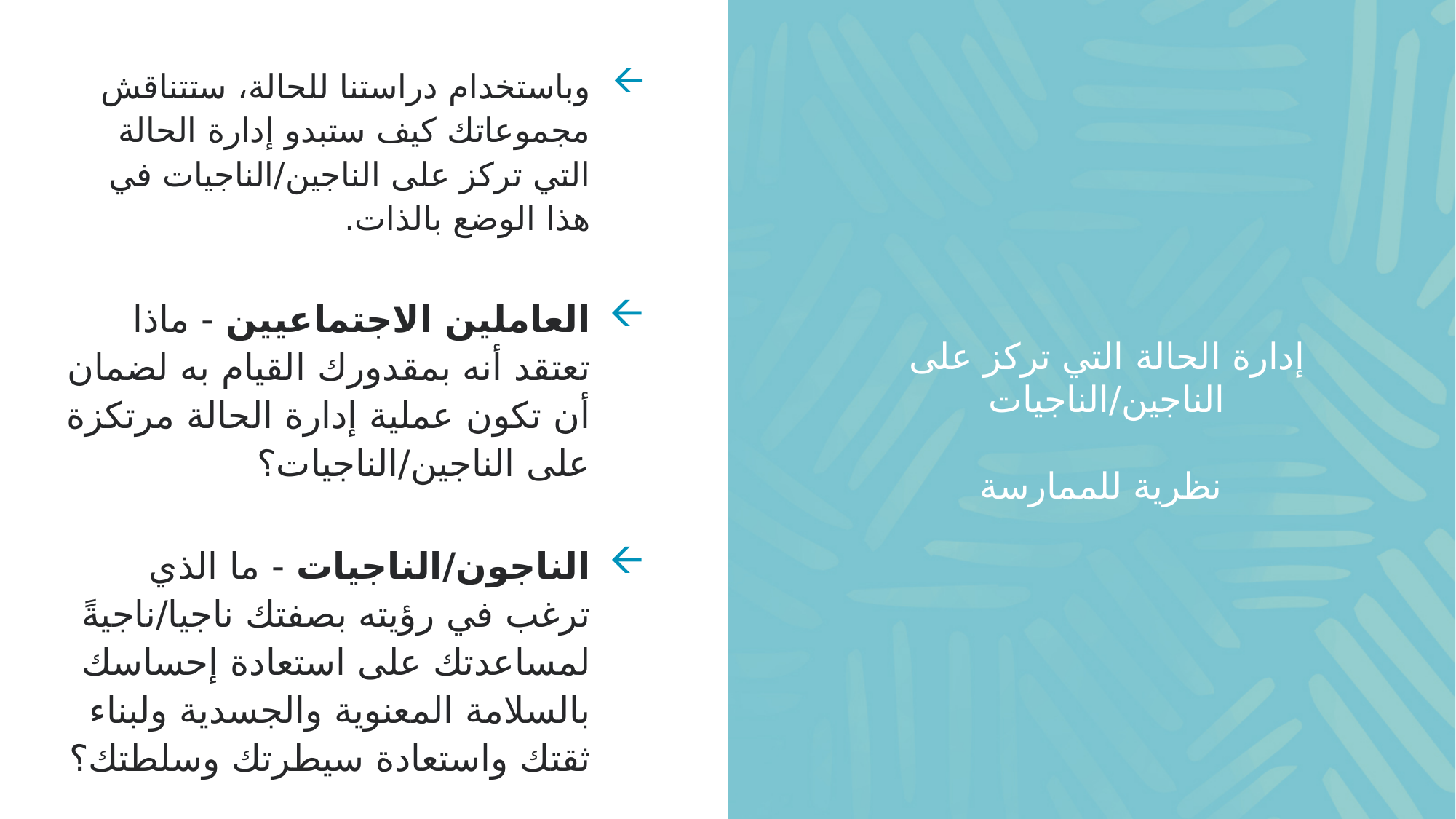

وباستخدام دراستنا للحالة، ستتناقش مجموعاتك كيف ستبدو إدارة الحالة التي تركز على الناجين/الناجيات في هذا الوضع بالذات.
العاملين الاجتماعيين - ماذا تعتقد أنه بمقدورك القيام به لضمان أن تكون عملية إدارة الحالة مرتكزة على الناجين/الناجيات؟
الناجون/الناجيات - ما الذي ترغب في رؤيته بصفتك ناجيا/ناجيةً لمساعدتك على استعادة إحساسك بالسلامة المعنوية والجسدية ولبناء ثقتك واستعادة سيطرتك وسلطتك؟
# إدارة الحالة التي تركز على الناجين/الناجيات نظرية للممارسة